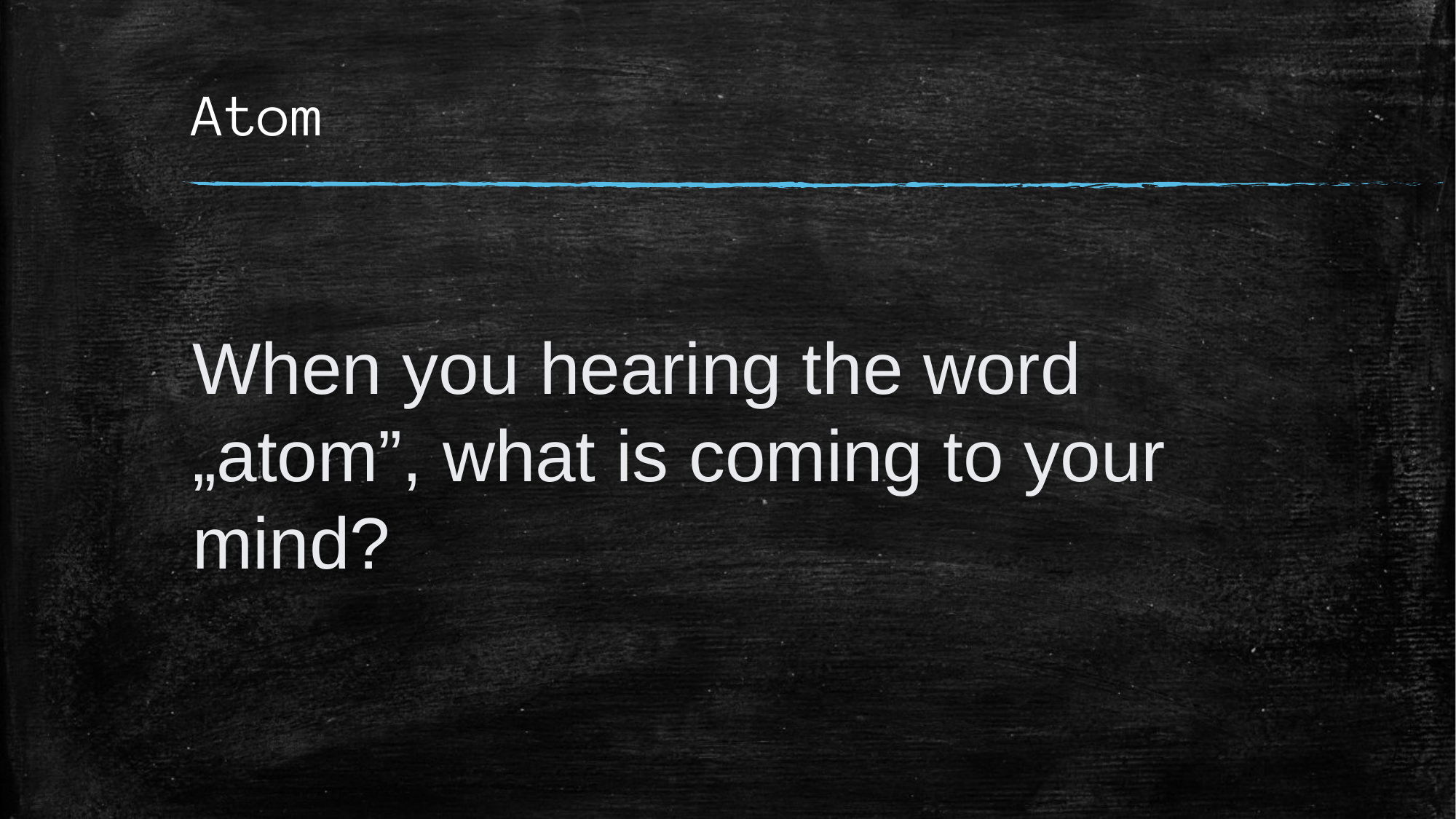

# Atom
When you hearing the word „atom”, what is coming to your mind?